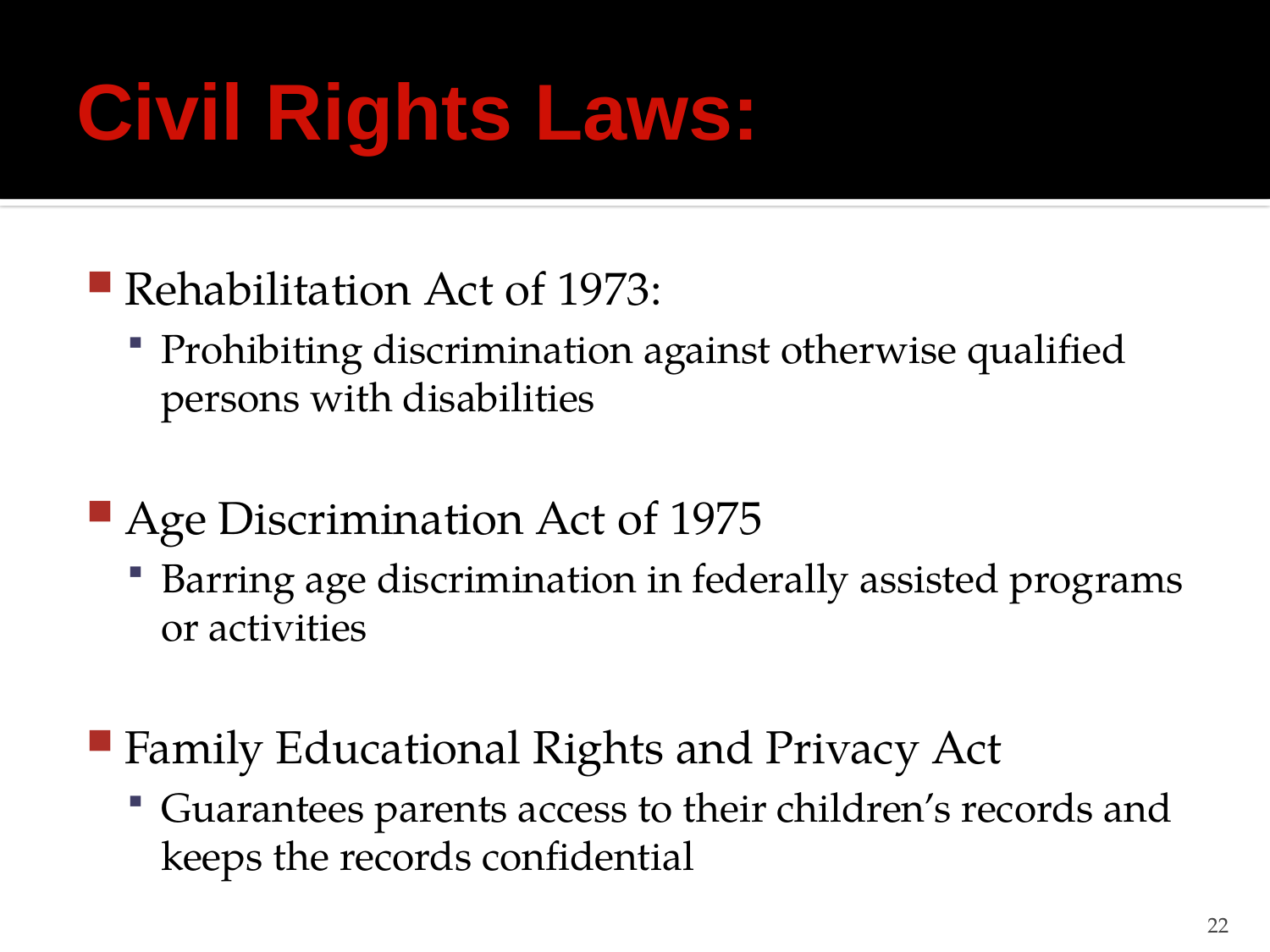

# Civil Rights Laws:
Rehabilitation Act of 1973:
Prohibiting discrimination against otherwise qualified persons with disabilities

Age Discrimination Act of 1975
Barring age discrimination in federally assisted programs or activities

Family Educational Rights and Privacy Act
Guarantees parents access to their children’s records and keeps the records confidential
22